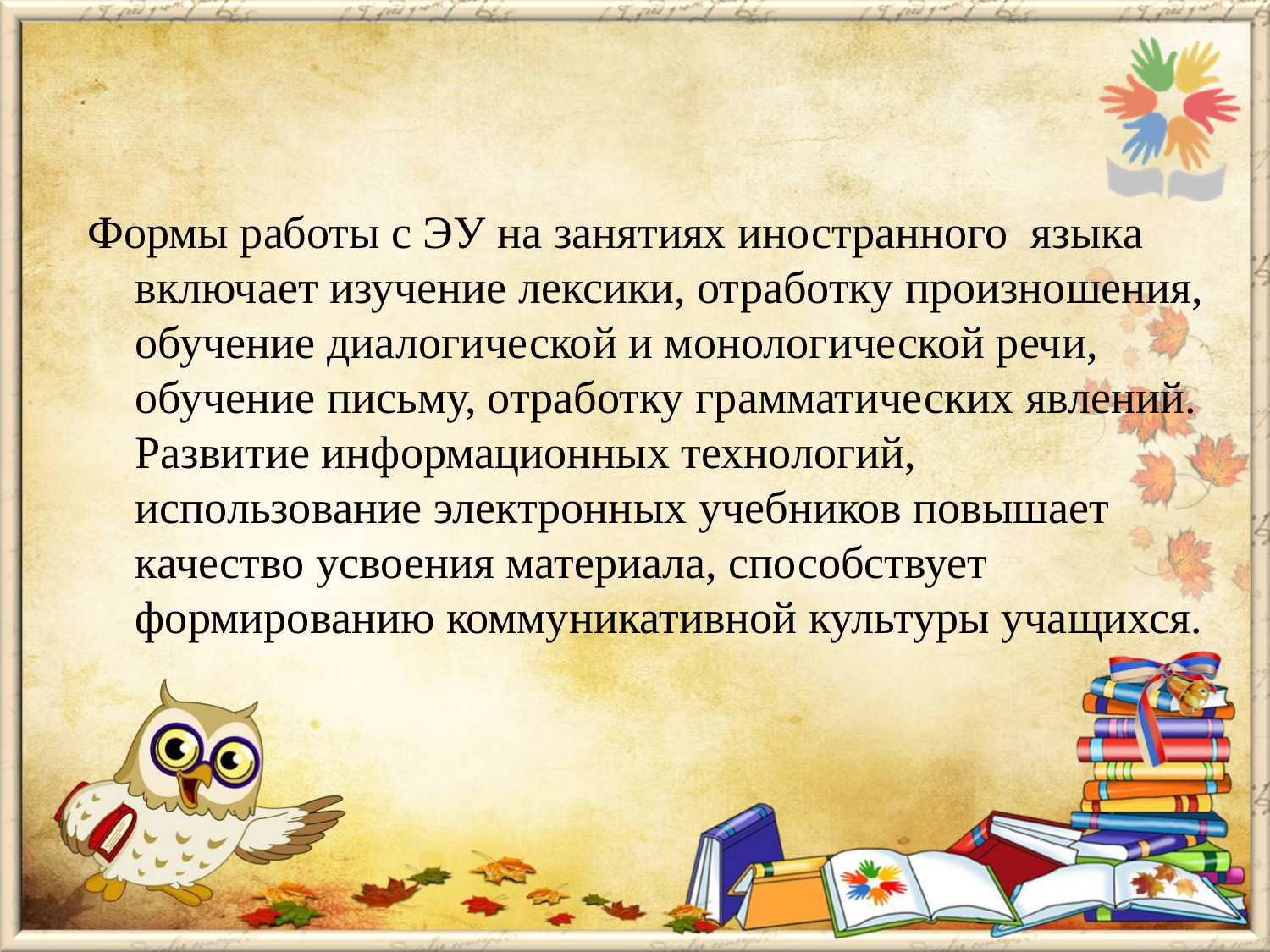

Формы работы с ЭУ на занятиях иностранного  языка включает изучение лексики, отработку произношения, обучение диалогической и монологической речи, обучение письму, отработку грамматических явлений. Развитие информационных технологий, использование электронных учебников повышает качество усвоения материала, способствует формированию коммуникативной культуры учащихся.